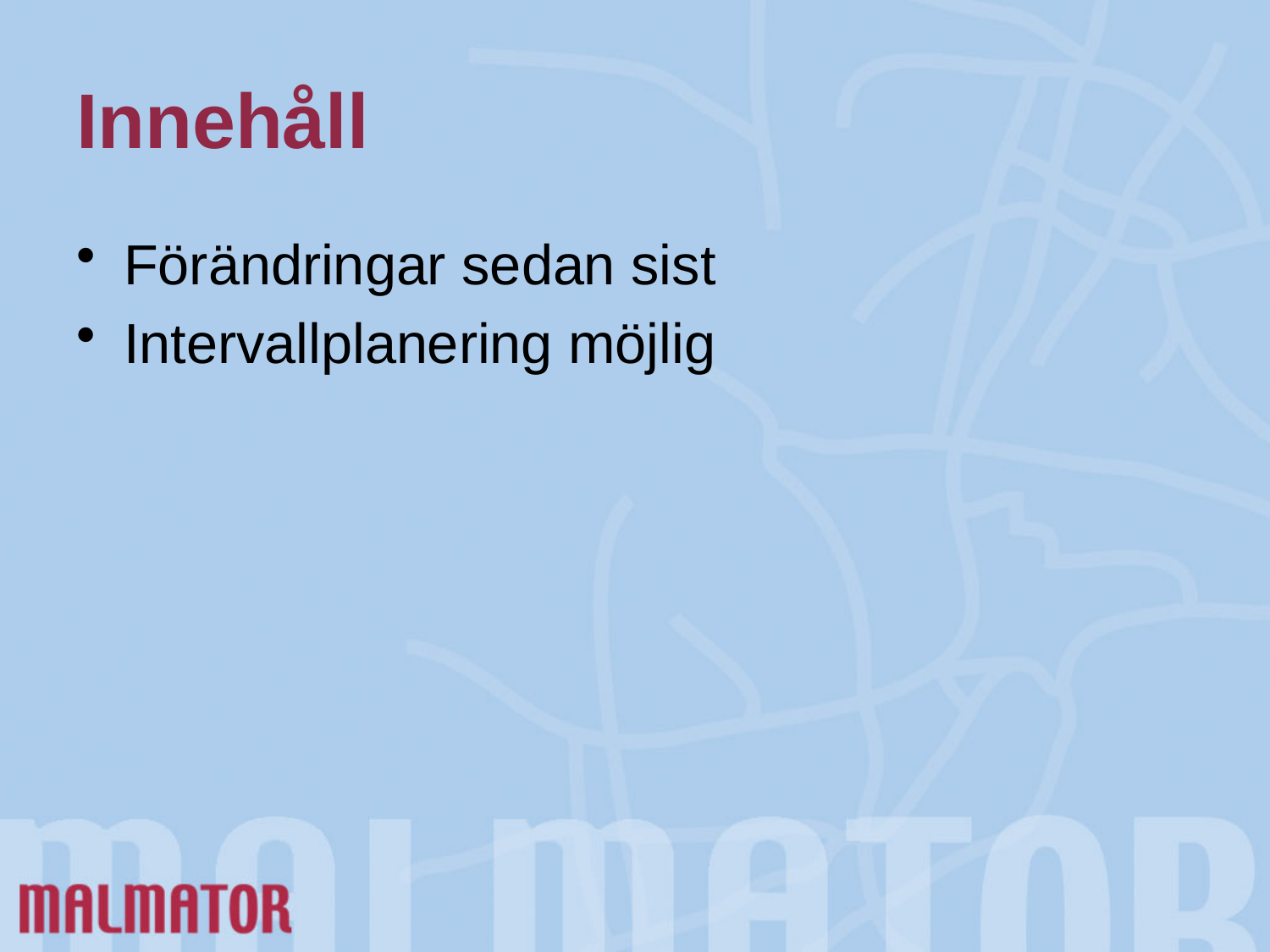

# Innehåll
Förändringar sedan sist
Intervallplanering möjlig